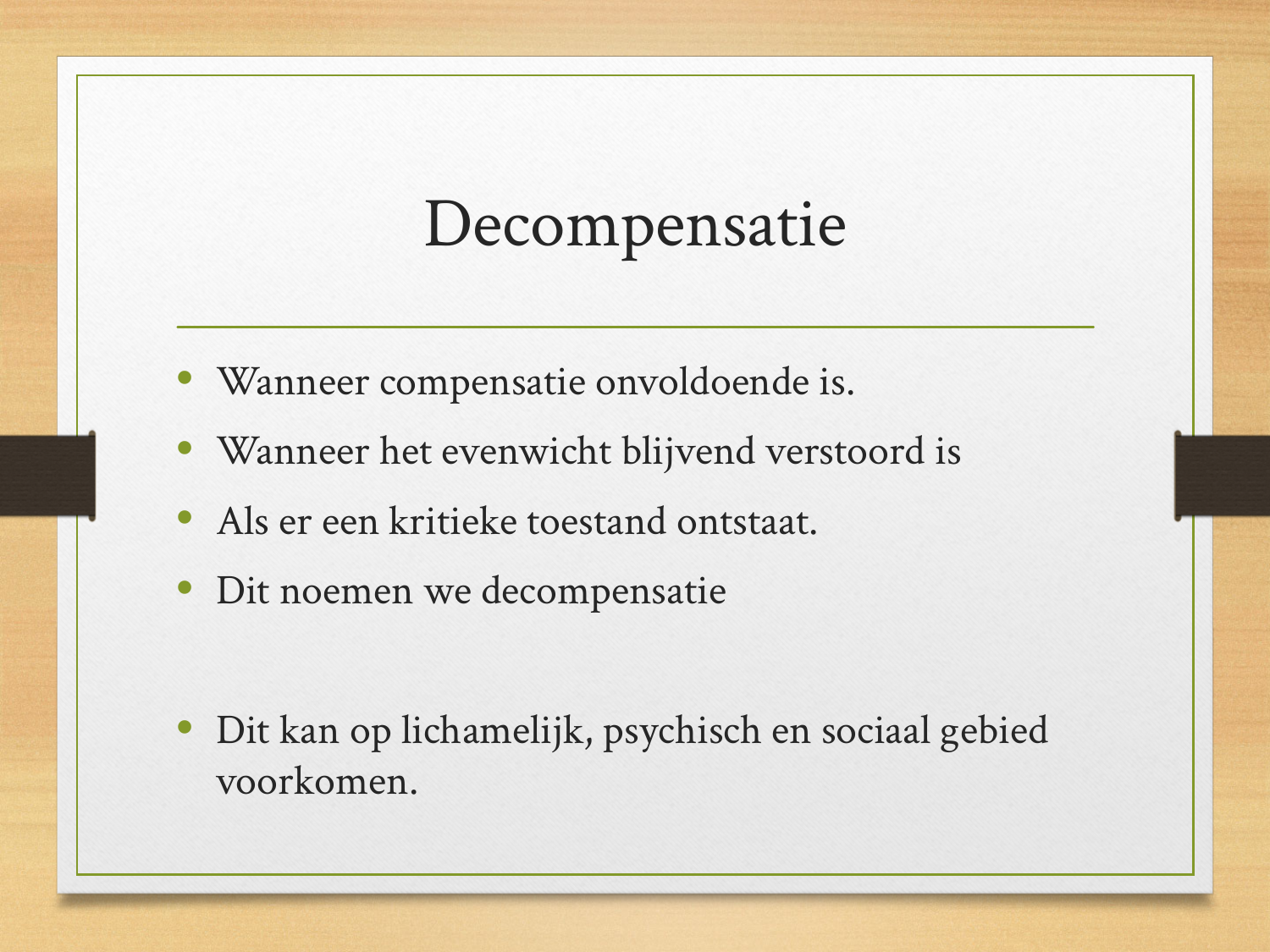

# Decompensatie
Wanneer compensatie onvoldoende is.
Wanneer het evenwicht blijvend verstoord is
Als er een kritieke toestand ontstaat.
Dit noemen we decompensatie

Dit kan op lichamelijk, psychisch en sociaal gebied voorkomen.